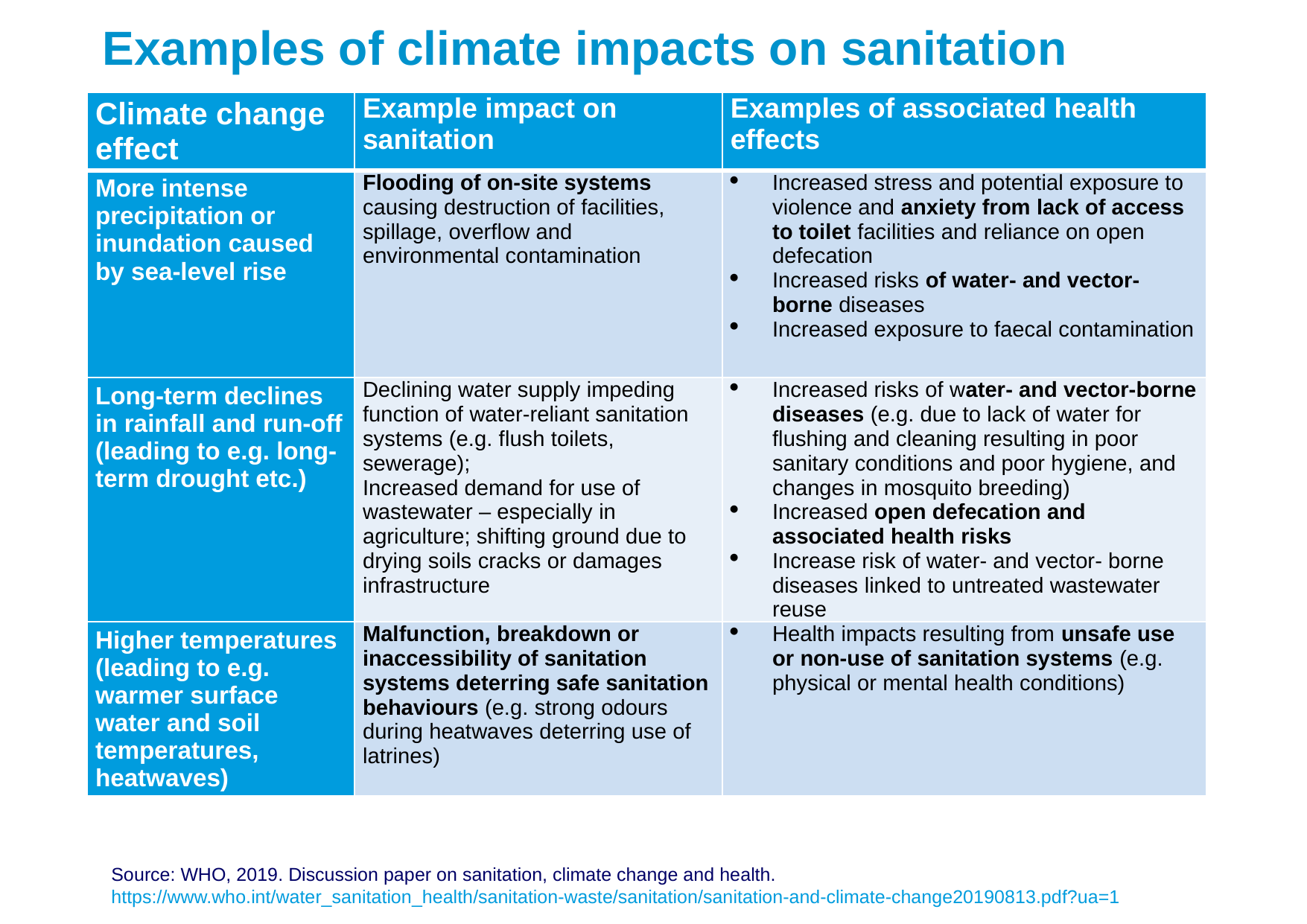

# Examples of climate impacts on sanitation
| Climate change effect | Example impact on sanitation | Examples of associated health effects |
| --- | --- | --- |
| More intense precipitation or inundation caused by sea-level rise | Flooding of on-site systems causing destruction of facilities, spillage, overflow and environmental contamination | Increased stress and potential exposure to violence and anxiety from lack of access to toilet facilities and reliance on open defecation Increased risks of water- and vector-borne diseases Increased exposure to faecal contamination |
| Long-term declines in rainfall and run‑off (leading to e.g. long-term drought etc.) | Declining water supply impeding function of water-reliant sanitation systems (e.g. flush toilets, sewerage); Increased demand for use of wastewater – especially in agriculture; shifting ground due to drying soils cracks or damages infrastructure | Increased risks of water- and vector-borne diseases (e.g. due to lack of water for flushing and cleaning resulting in poor sanitary conditions and poor hygiene, and changes in mosquito breeding) Increased open defecation and associated health risks Increase risk of water- and vector- borne diseases linked to untreated wastewater reuse |
| Higher temperatures (leading to e.g. warmer surface water and soil temperatures, heatwaves) | Malfunction, breakdown or inaccessibility of sanitation systems deterring safe sanitation behaviours (e.g. strong odours during heatwaves deterring use of latrines) | Health impacts resulting from unsafe use or non-use of sanitation systems (e.g. physical or mental health conditions) |
Source: WHO, 2019. Discussion paper on sanitation, climate change and health. https://www.who.int/water_sanitation_health/sanitation-waste/sanitation/sanitation-and-climate-change20190813.pdf?ua=1